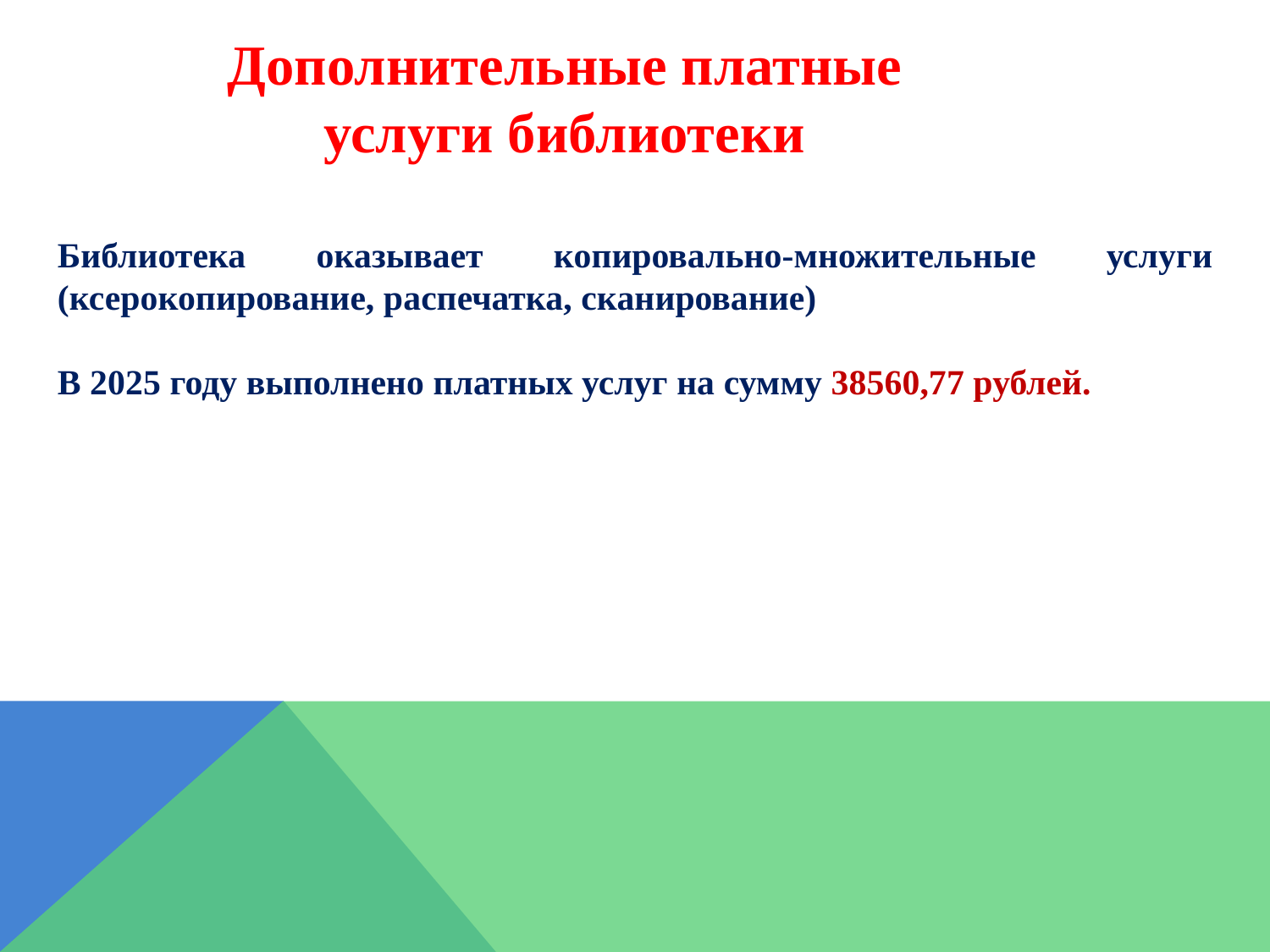

Дополнительные платные услуги библиотеки
Библиотека оказывает копировально-множительные услуги (ксерокопирование, распечатка, сканирование)

В 2025 году выполнено платных услуг на сумму 38560,77 рублей.